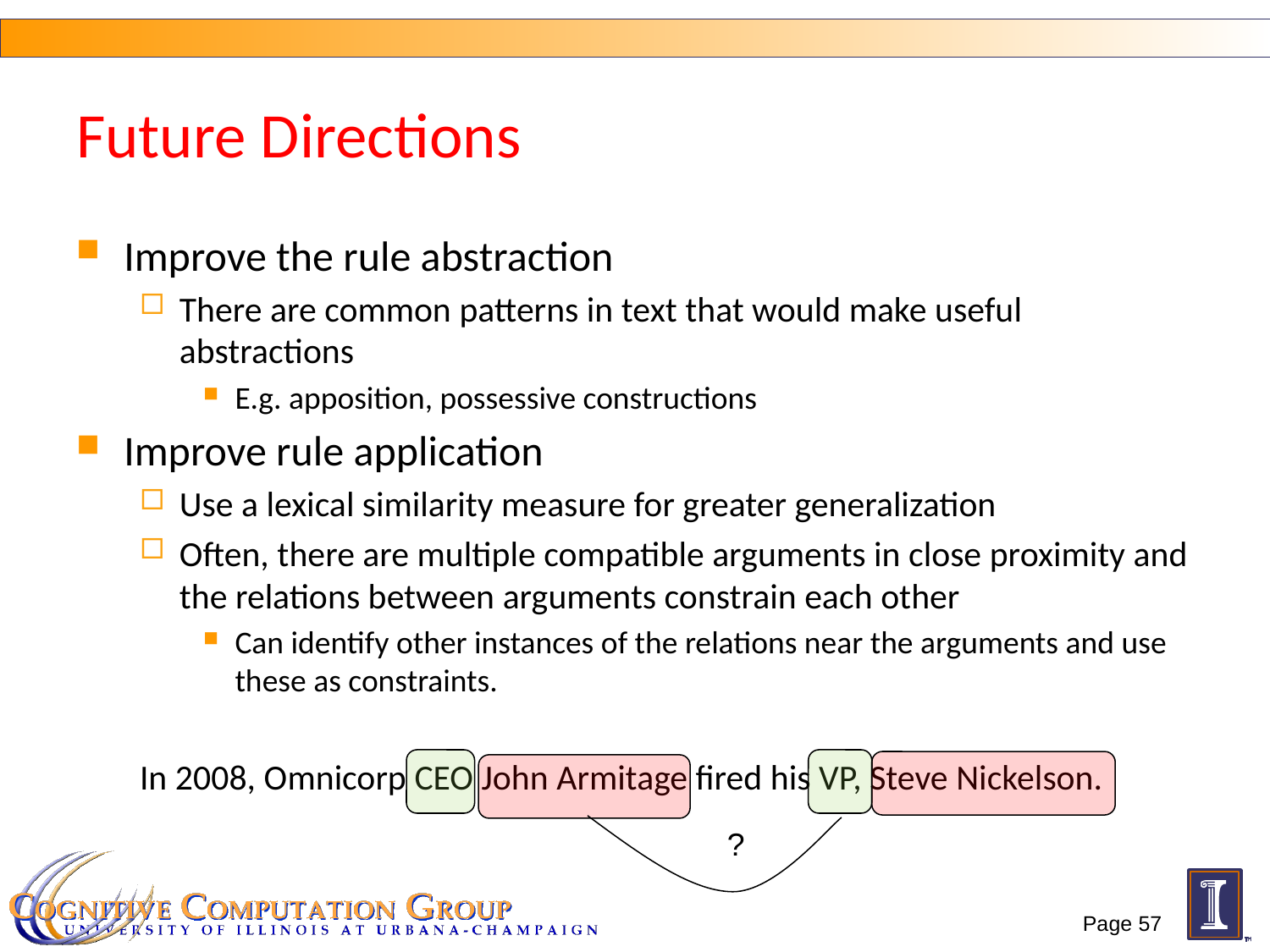

# Future Directions
Improve the rule abstraction
There are common patterns in text that would make useful abstractions
E.g. apposition, possessive constructions
Improve rule application
Use a lexical similarity measure for greater generalization
Often, there are multiple compatible arguments in close proximity and the relations between arguments constrain each other
Can identify other instances of the relations near the arguments and use these as constraints.

In 2008, Omnicorp CEO John Armitage fired his VP, Steve Nickelson.

?
Page 57